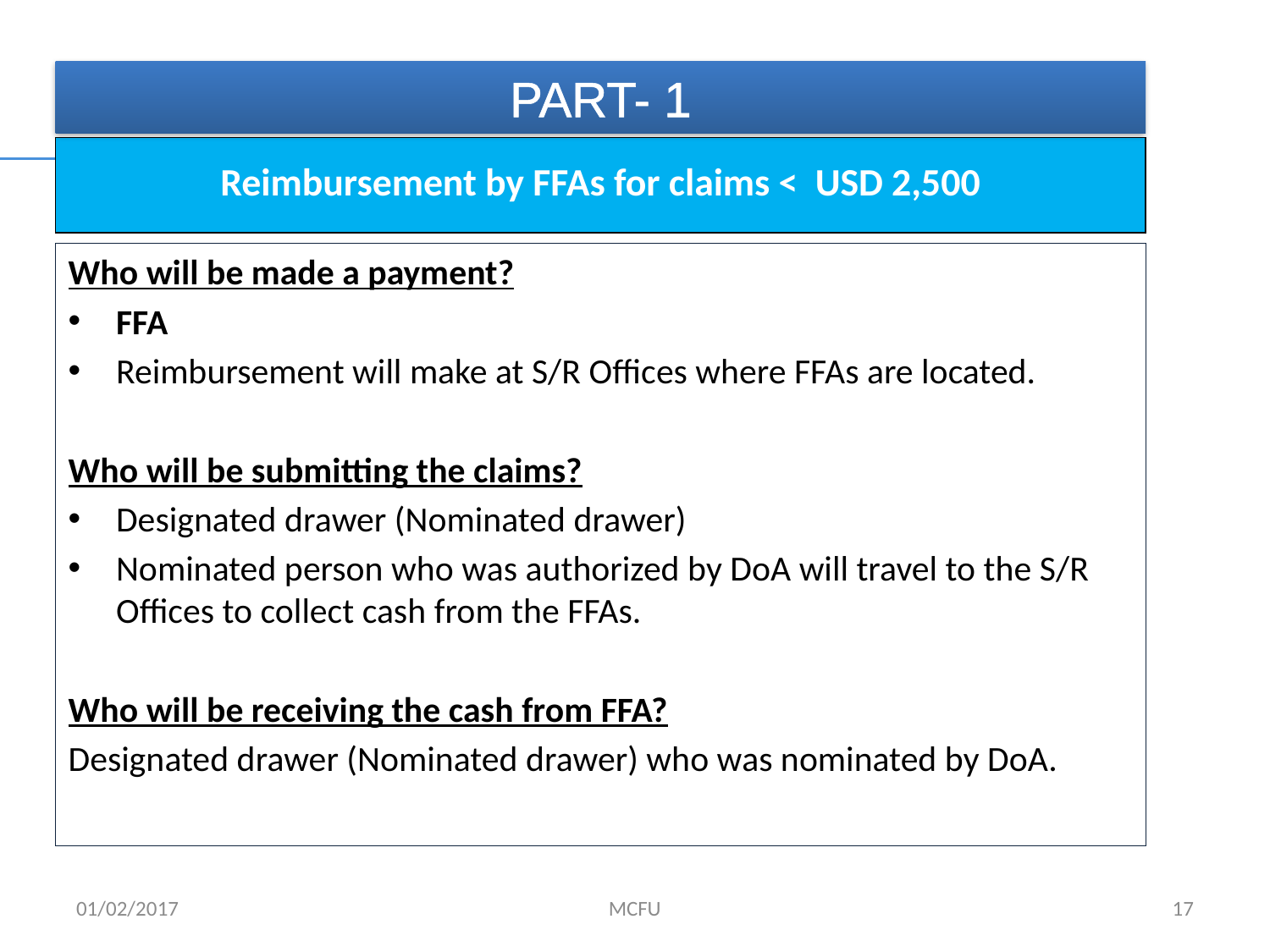

PART- 1

Reimbursement by FFAs for claims <  USD 2,500
Who will be made a payment?
FFA
Reimbursement will make at S/R Offices where FFAs are located.

Who will be submitting the claims?
Designated drawer (Nominated drawer)
Nominated person who was authorized by DoA will travel to the S/R Offices to collect cash from the FFAs.

Who will be receiving the cash from FFA?
Designated drawer (Nominated drawer) who was nominated by DoA.

01/02/2017
MCFU
17